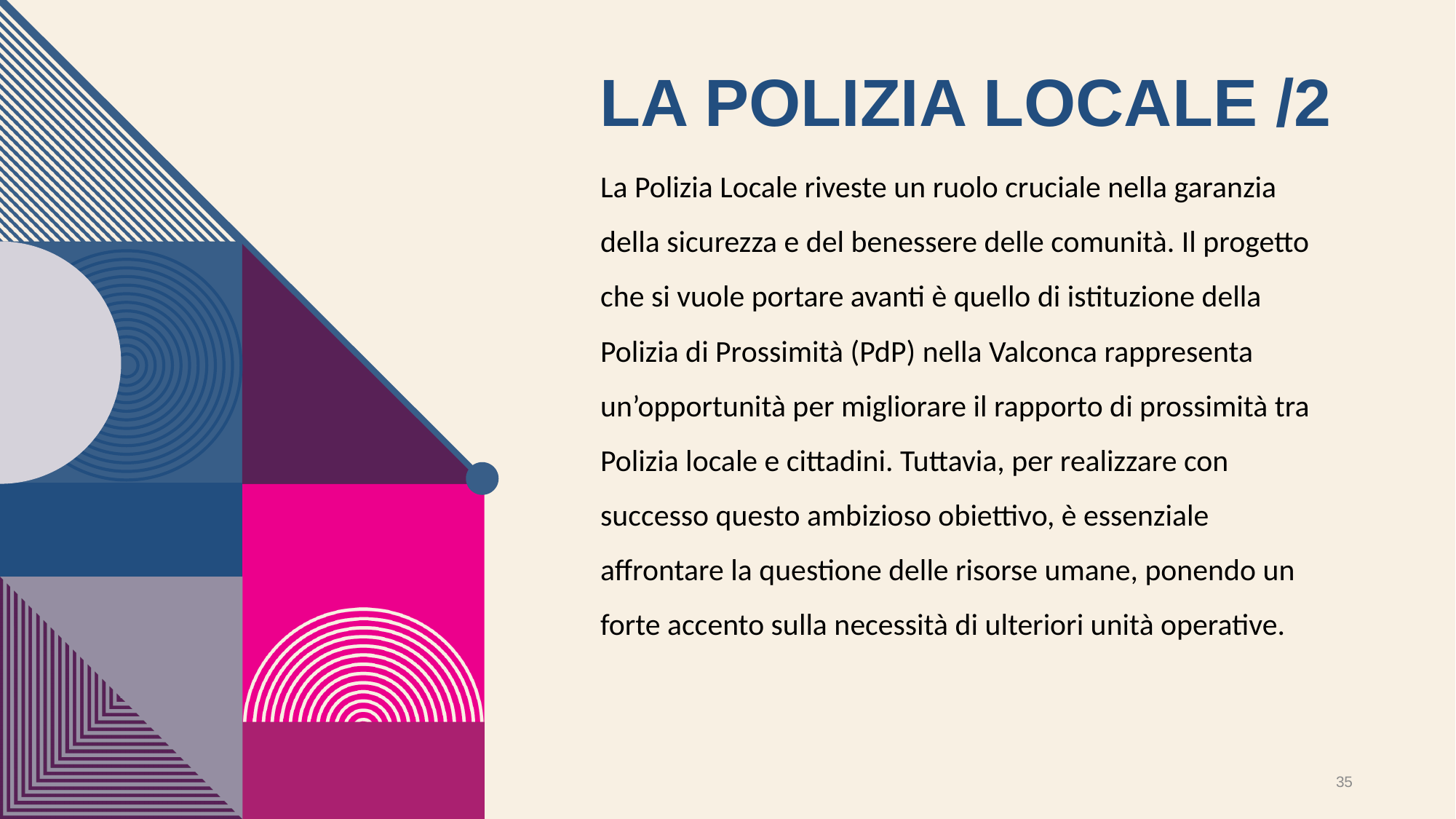

# La polizia locale /2
La Polizia Locale riveste un ruolo cruciale nella garanzia della sicurezza e del benessere delle comunità. Il progetto che si vuole portare avanti è quello di istituzione della Polizia di Prossimità (PdP) nella Valconca rappresenta un’opportunità per migliorare il rapporto di prossimità tra Polizia locale e cittadini. Tuttavia, per realizzare con successo questo ambizioso obiettivo, è essenziale affrontare la questione delle risorse umane, ponendo un forte accento sulla necessità di ulteriori unità operative.

35